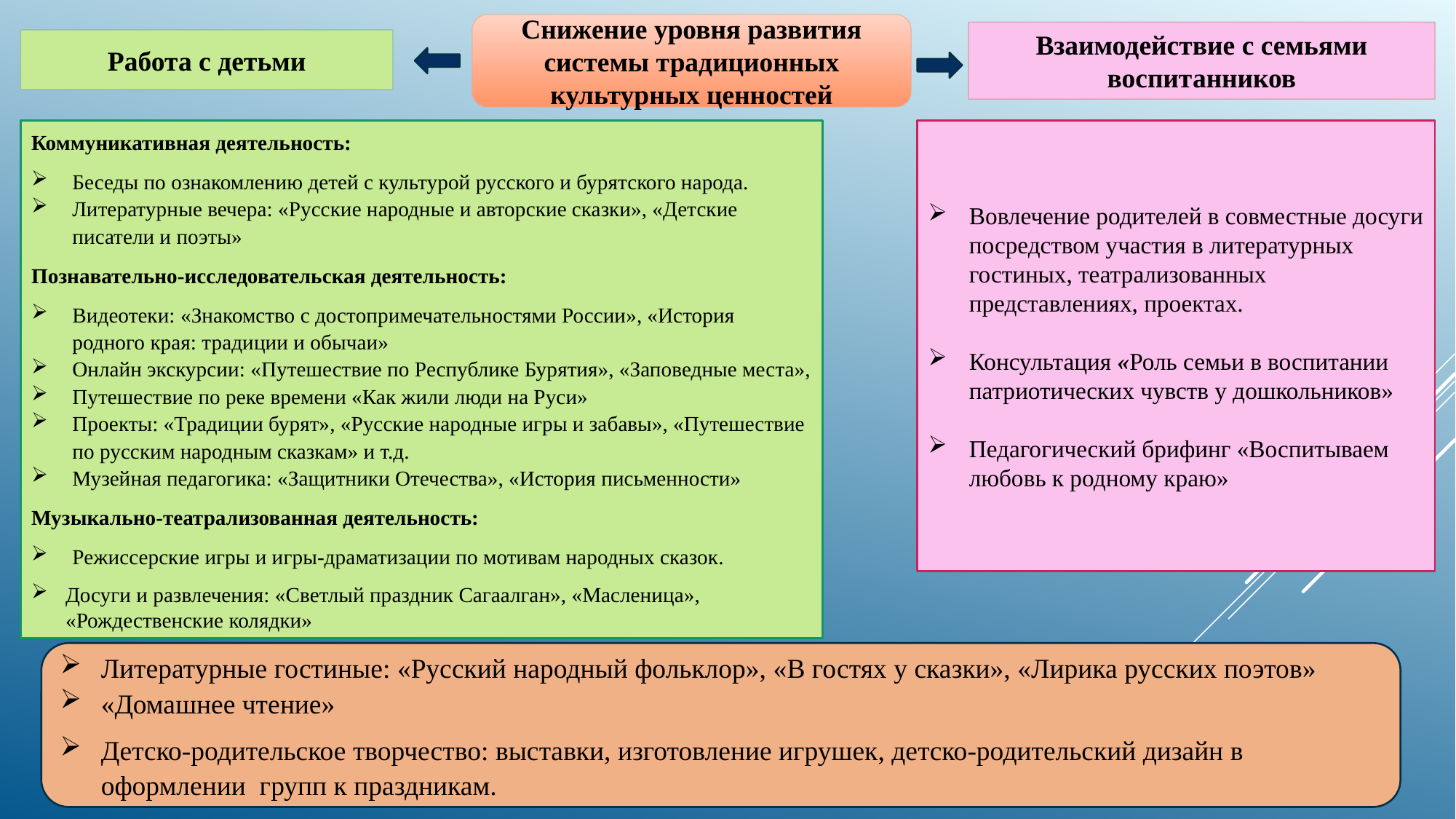

Снижение уровня развития системы традиционных культурных ценностей
Взаимодействие с семьями воспитанников
Работа с детьми

Коммуникативная деятельность:
Беседы по ознакомлению детей с культурой русского и бурятского народа.
Литературные вечера: «Русские народные и авторские сказки», «Детские писатели и поэты»
Познавательно-исследовательская деятельность:
Видеотеки: «Знакомство с достопримечательностями России», «История родного края: традиции и обычаи»
Онлайн экскурсии: «Путешествие по Республике Бурятия», «Заповедные места»,
Путешествие по реке времени «Как жили люди на Руси»
Проекты: «Традиции бурят», «Русские народные игры и забавы», «Путешествие по русским народным сказкам» и т.д.
Музейная педагогика: «Защитники Отечества», «История письменности»
Музыкально-театрализованная деятельность:
Режиссерские игры и игры-драматизации по мотивам народных сказок.
Досуги и развлечения: «Светлый праздник Сагаалган», «Масленица», «Рождественские колядки»
Вовлечение родителей в совместные досуги посредством участия в литературных гостиных, театрализованных представлениях, проектах.

Консультация «Роль семьи в воспитании патриотических чувств у дошкольников»

Педагогический брифинг «Воспитываем любовь к родному краю»
Литературные гостиные: «Русский народный фольклор», «В гостях у сказки», «Лирика русских поэтов»
«Домашнее чтение»
Детско-родительское творчество: выставки, изготовление игрушек, детско-родительский дизайн в оформлении  групп к праздникам.